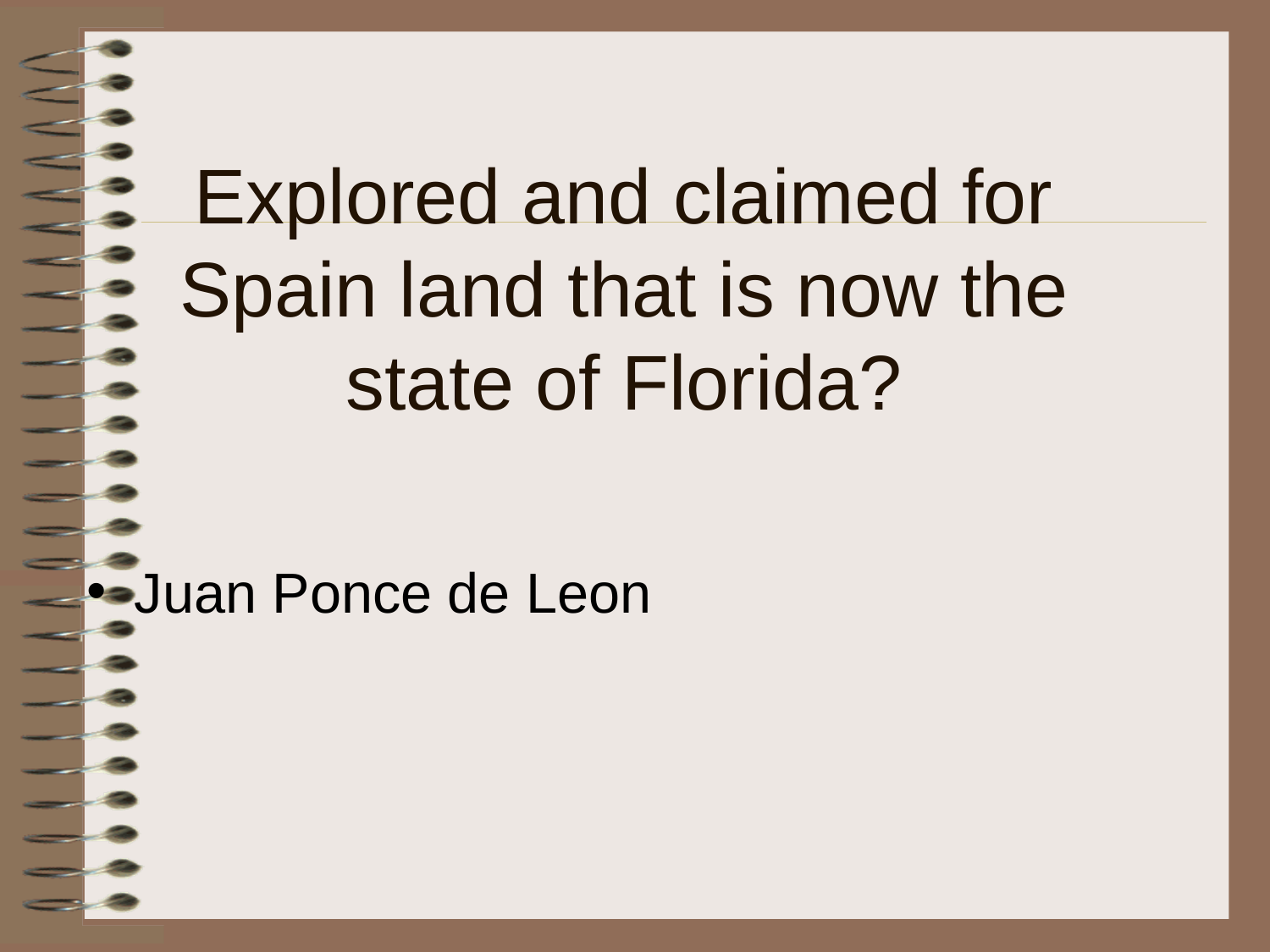

# Explored and claimed for Spain land that is now the state of Florida?
Juan Ponce de Leon